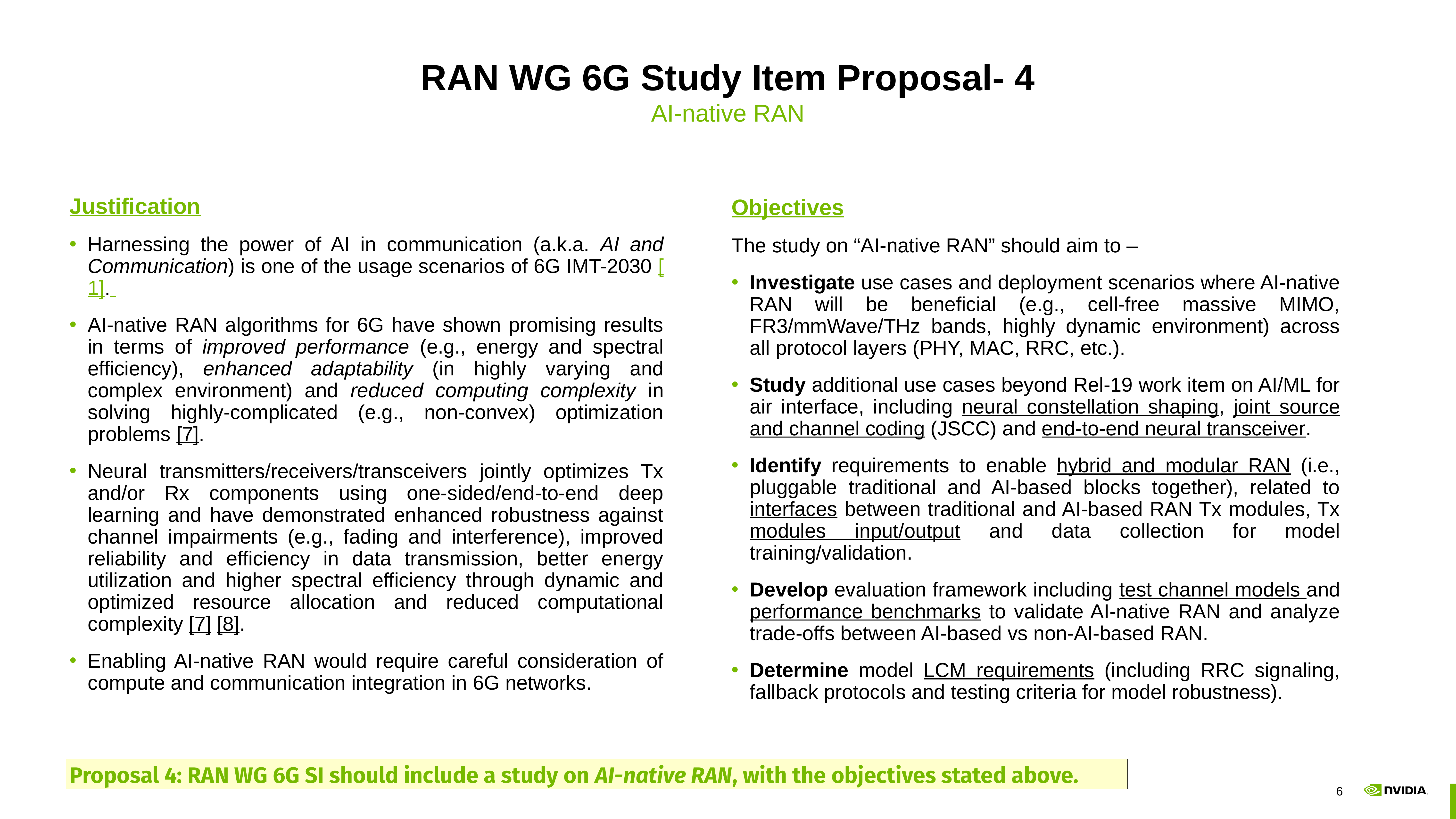

# RAN WG 6G Study Item Proposal- 4
AI-native RAN
Justification
Harnessing the power of AI in communication (a.k.a. AI and Communication) is one of the usage scenarios of 6G IMT-2030 [1].
AI-native RAN algorithms for 6G have shown promising results in terms of improved performance (e.g., energy and spectral efficiency), enhanced adaptability (in highly varying and complex environment) and reduced computing complexity in solving highly-complicated (e.g., non-convex) optimization problems [7].
Neural transmitters/receivers/transceivers jointly optimizes Tx and/or Rx components using one-sided/end-to-end deep learning and have demonstrated enhanced robustness against channel impairments (e.g., fading and interference), improved reliability and efficiency in data transmission, better energy utilization and higher spectral efficiency through dynamic and optimized resource allocation and reduced computational complexity [7] [8].
Enabling AI-native RAN would require careful consideration of compute and communication integration in 6G networks.
Objectives
The study on “AI-native RAN” should aim to –
Investigate use cases and deployment scenarios where AI-native RAN will be beneficial (e.g., cell-free massive MIMO, FR3/mmWave/THz bands, highly dynamic environment) across all protocol layers (PHY, MAC, RRC, etc.).
Study additional use cases beyond Rel-19 work item on AI/ML for air interface, including neural constellation shaping, joint source and channel coding (JSCC) and end-to-end neural transceiver.
Identify requirements to enable hybrid and modular RAN (i.e., pluggable traditional and AI-based blocks together), related to interfaces between traditional and AI-based RAN Tx modules, Tx modules input/output and data collection for model training/validation.
Develop evaluation framework including test channel models and performance benchmarks to validate AI-native RAN and analyze trade-offs between AI-based vs non-AI-based RAN.
Determine model LCM requirements (including RRC signaling, fallback protocols and testing criteria for model robustness).
Proposal 4: RAN WG 6G SI should include a study on AI-native RAN, with the objectives stated above.